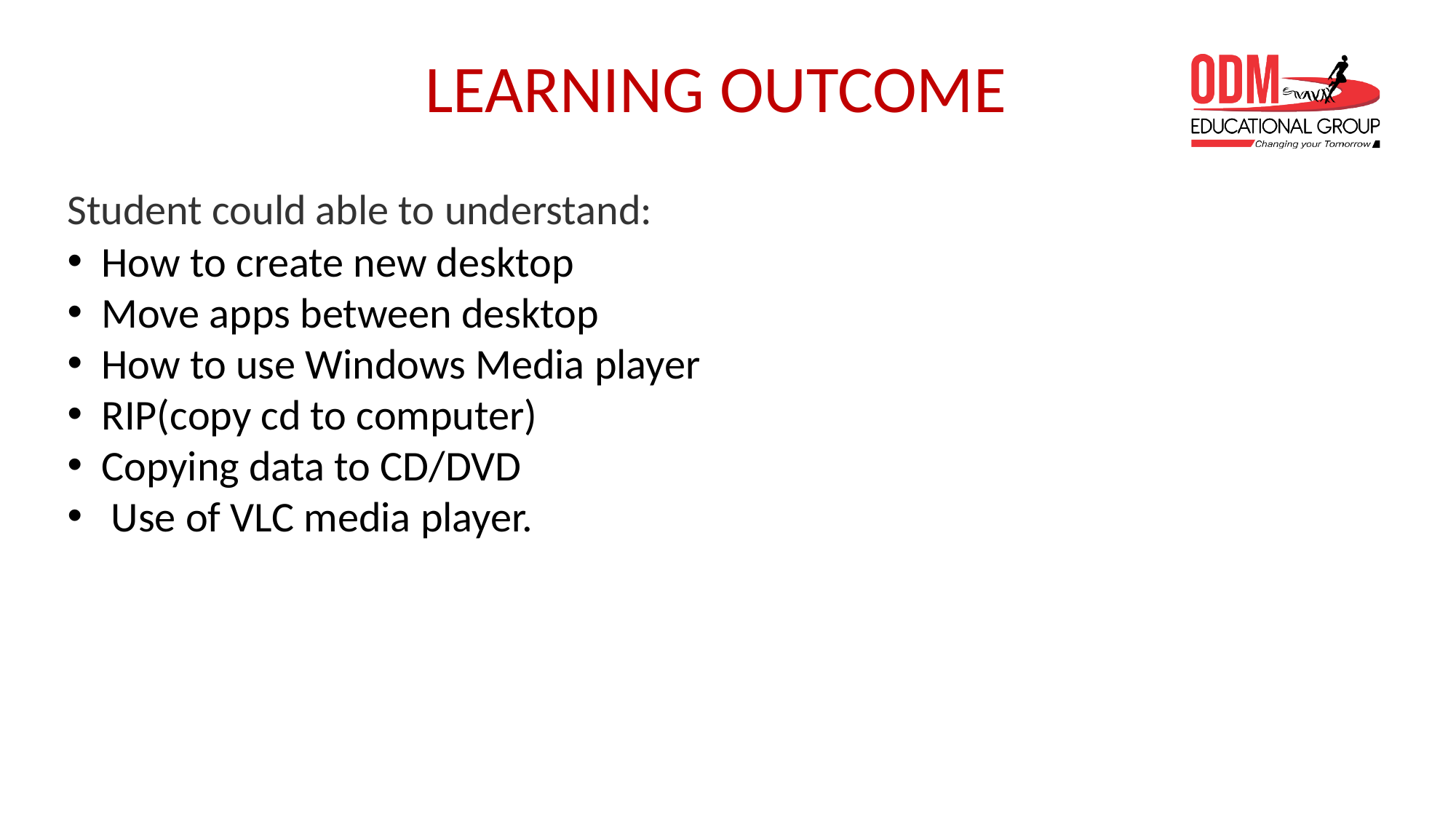

# LEARNING OUTCOME

Student could able to understand:
How to create new desktop
Move apps between desktop
How to use Windows Media player
RIP(copy cd to computer)
Copying data to CD/DVD
 Use of VLC media player.